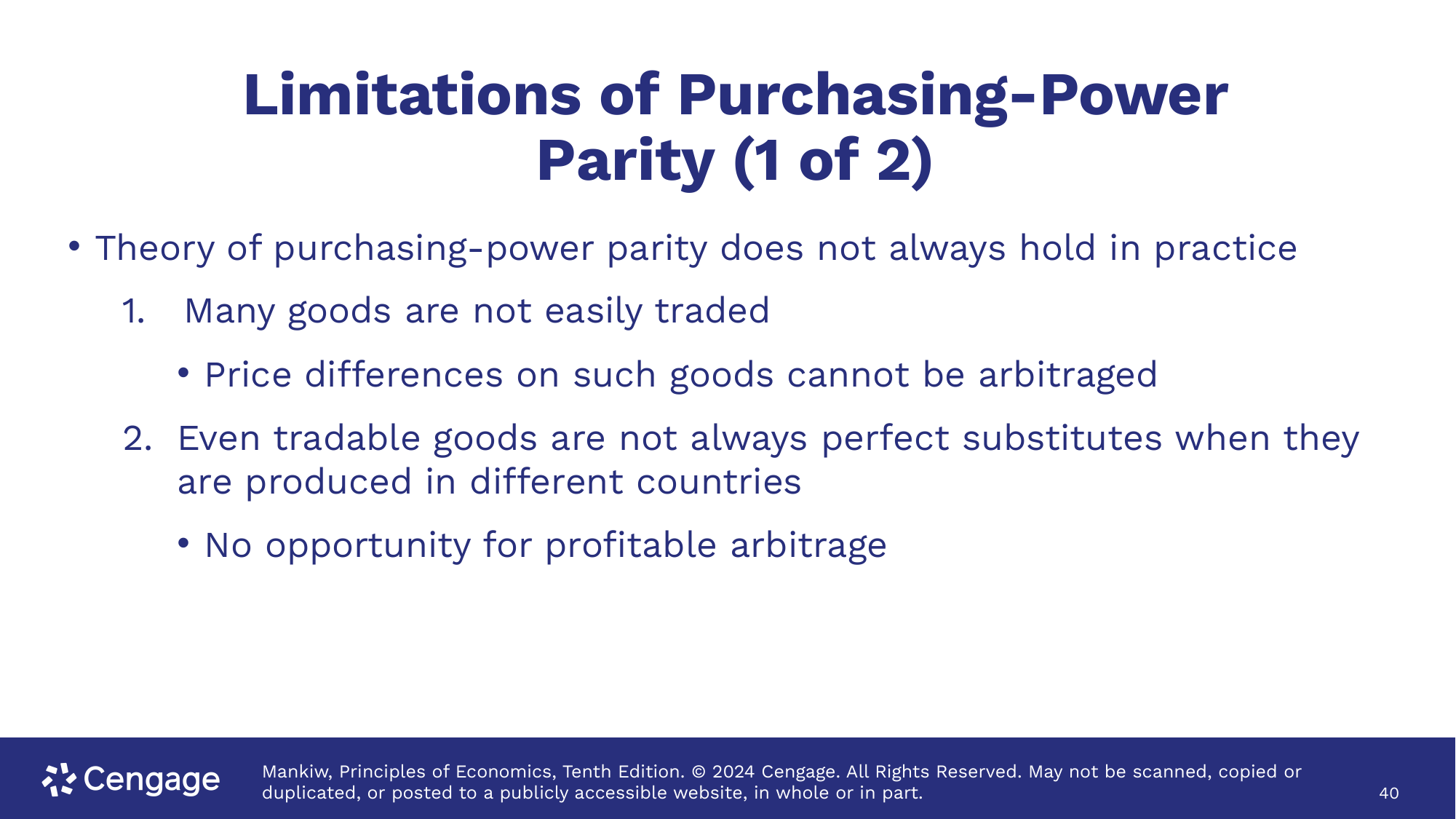

# Limitations of Purchasing-Power Parity (1 of 2)
Theory of purchasing-power parity does not always hold in practice
Many goods are not easily traded
Price differences on such goods cannot be arbitraged
Even tradable goods are not always perfect substitutes when they are produced in different countries
No opportunity for profitable arbitrage